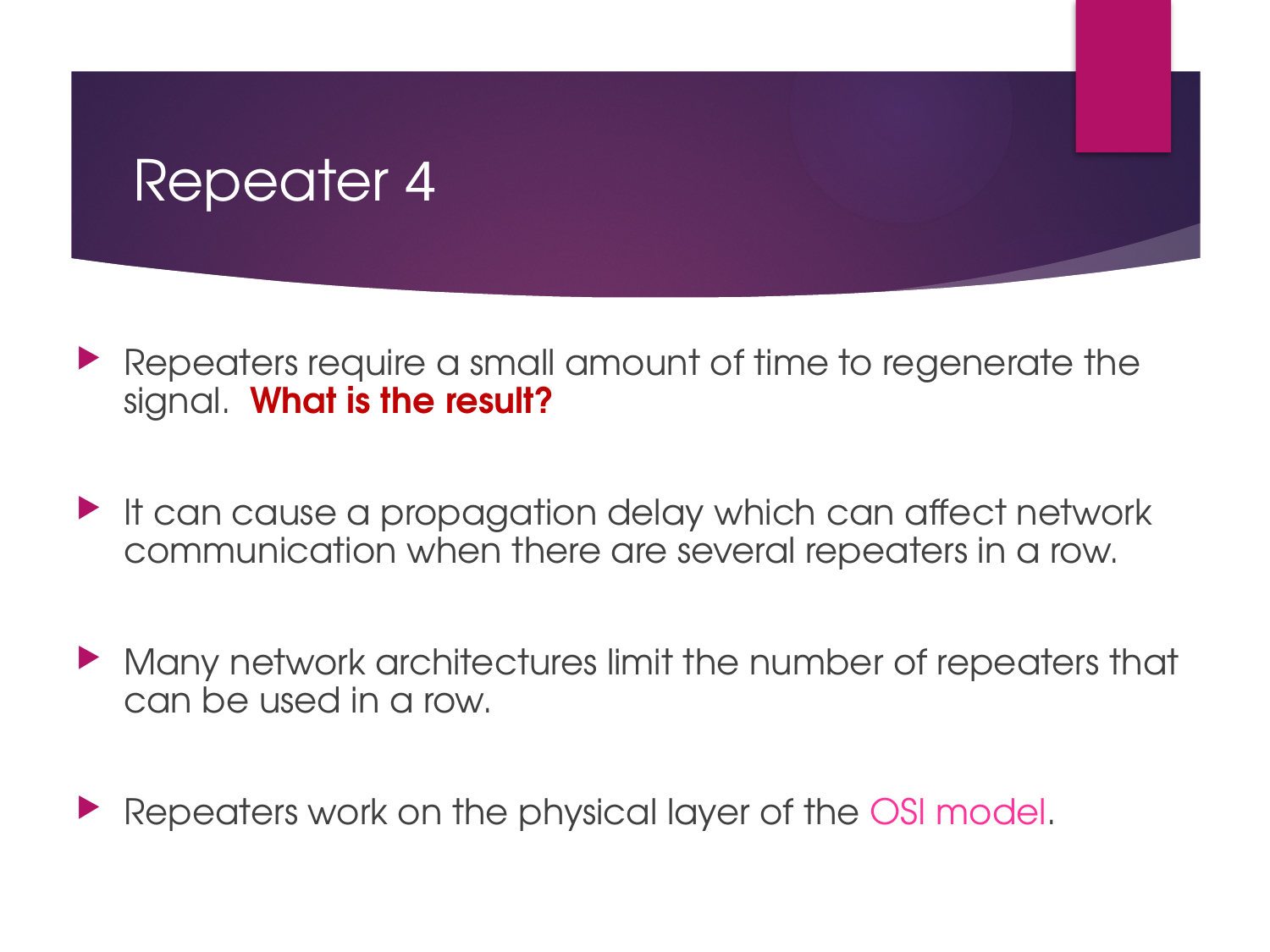

# 4 Repeater
Repeaters require a small amount of time to regenerate the signal.  What is the result?

It can cause a propagation delay which can affect network communication when there are several repeaters in a row.

Many network architectures limit the number of repeaters that can be used in a row.

Repeaters work on the physical layer of the OSI model.